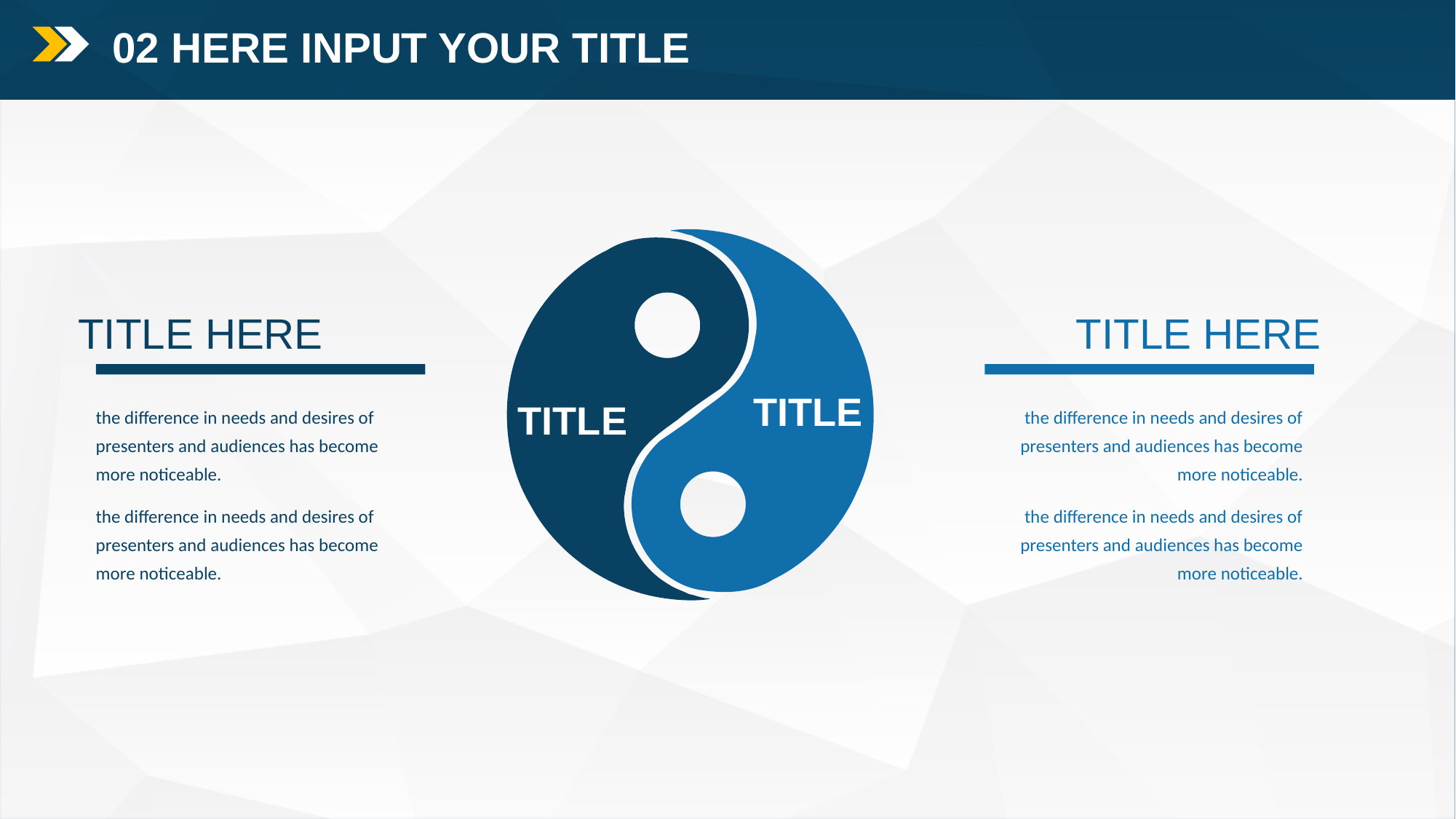

02 HERE INPUT YOUR TITLE

TITLE
TITLE
TITLE HERE
TITLE HERE

the difference in needs and desires of presenters and audiences has become more noticeable.
the difference in needs and desires of presenters and audiences has become more noticeable.
the difference in needs and desires of presenters and audiences has become more noticeable.
the difference in needs and desires of presenters and audiences has become more noticeable.